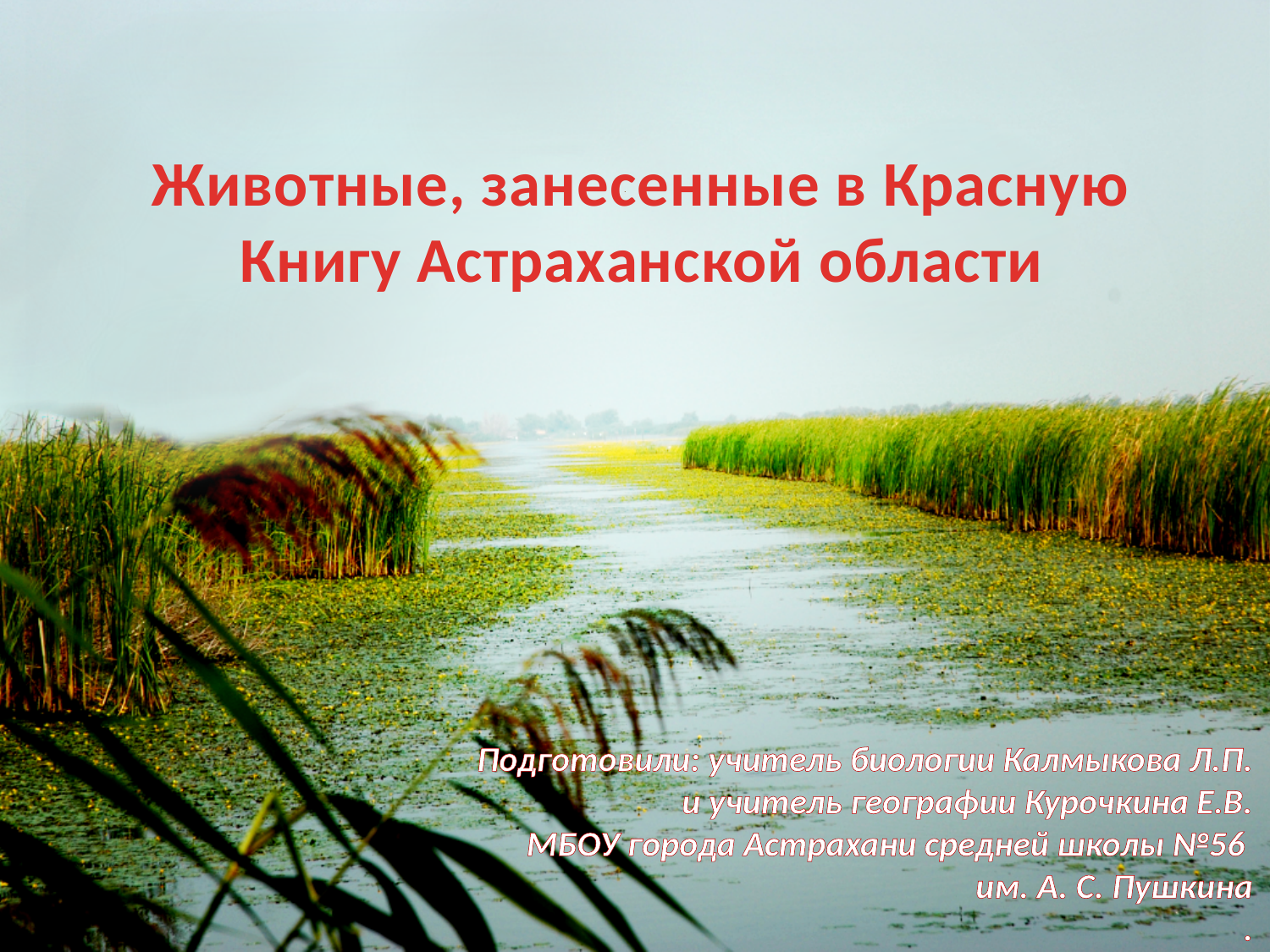

# .
Животные, занесенные в Красную Книгу Астраханской области
.по
Подготовили: учитель биологии Калмыкова Л.П.
 и учитель географии Курочкина Е.В.
МБОУ города Астрахани средней школы №56
им. А. С. Пушкина
.